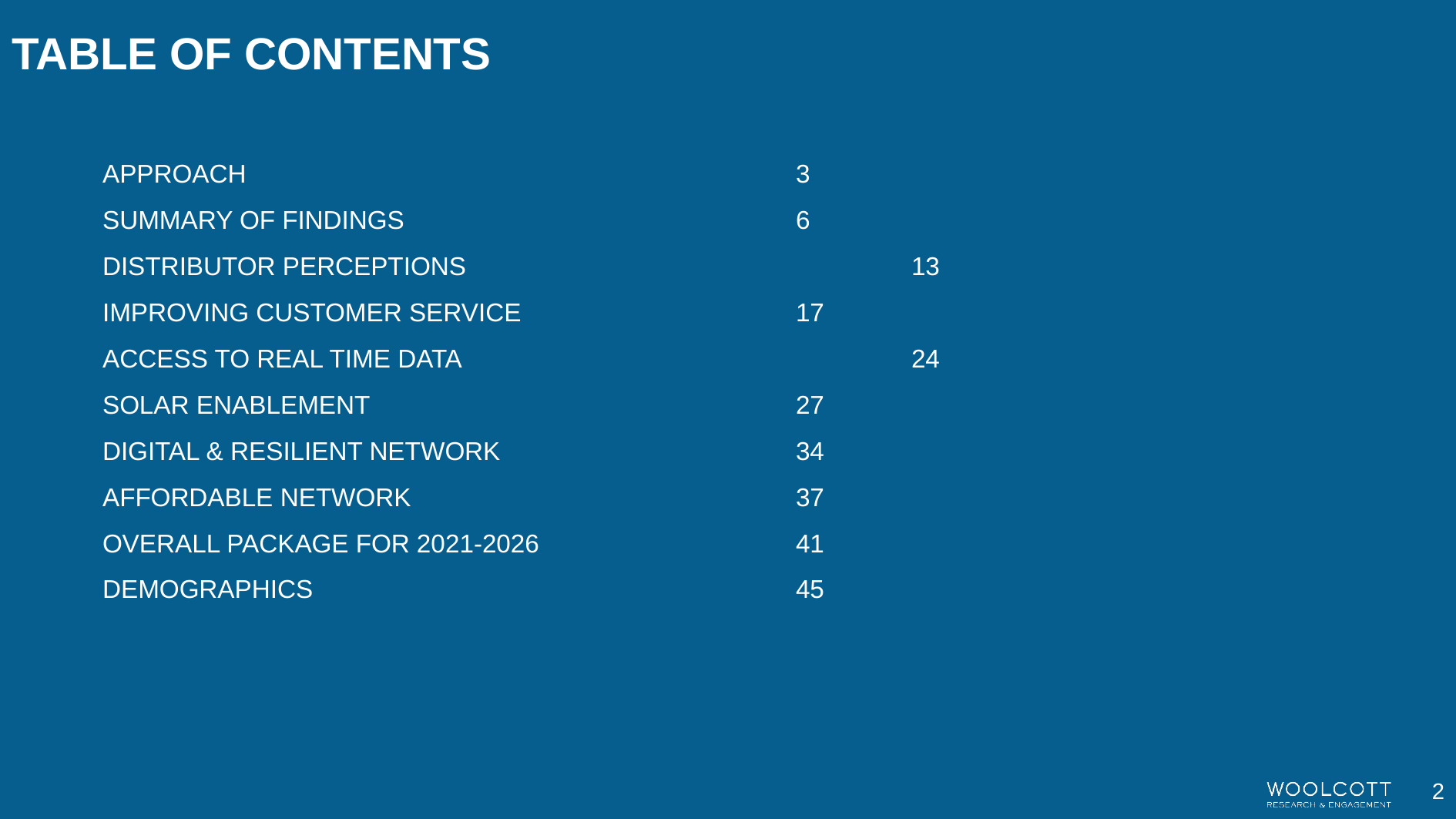

TABLE OF CONTENTS
APPROACH					3
SUMMARY OF FINDINGS				6
DISTRIBUTOR PERCEPTIONS				13
IMPROVING CUSTOMER SERVICE			17
ACCESS TO REAL TIME DATA				24
SOLAR ENABLEMENT				27
DIGITAL & RESILIENT NETWORK			34
AFFORDABLE NETWORK				37
OVERALL PACKAGE FOR 2021-2026			41
DEMOGRAPHICS					45